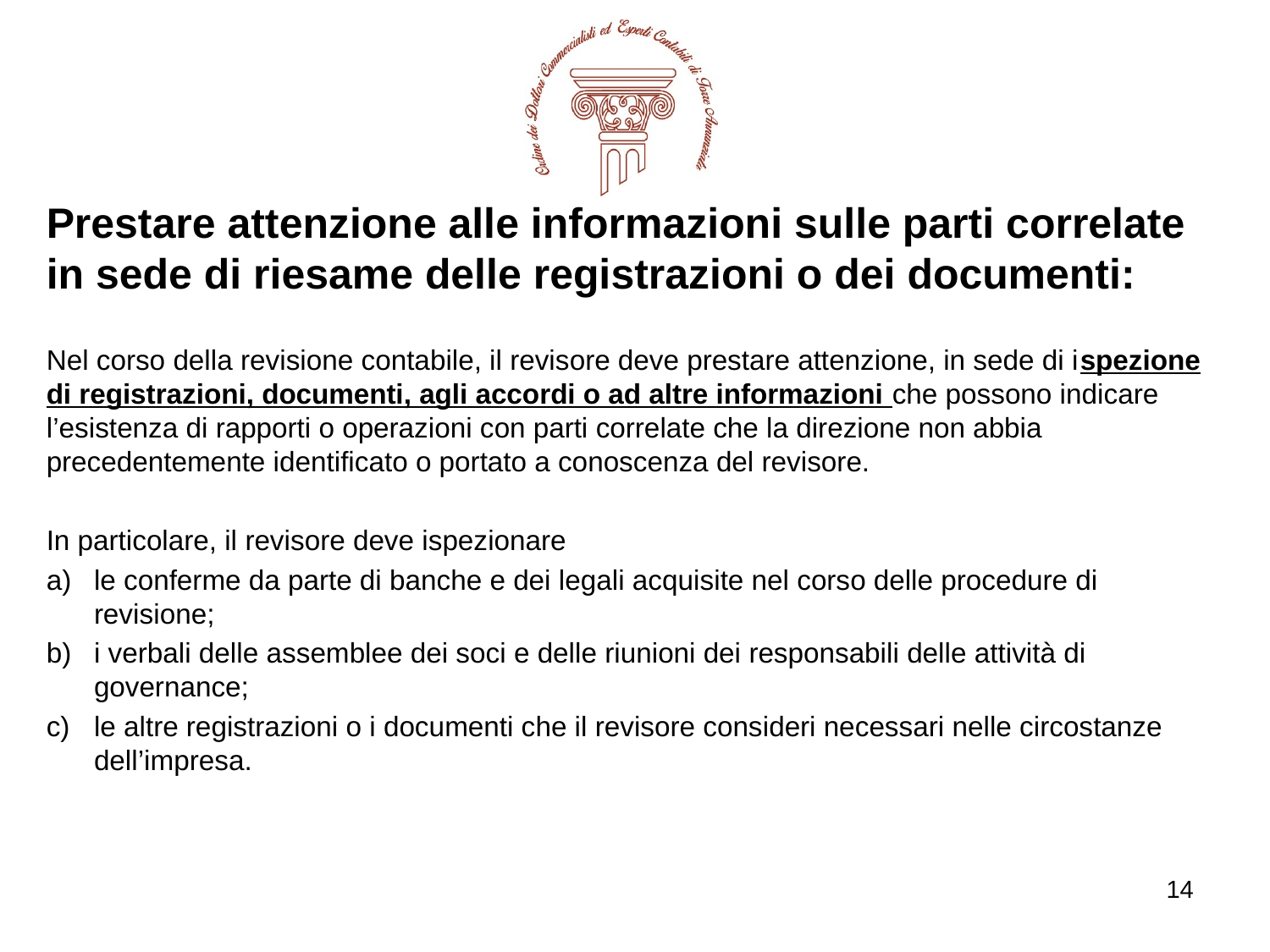

Prestare attenzione alle informazioni sulle parti correlate in sede di riesame delle registrazioni o dei documenti:

Nel corso della revisione contabile, il revisore deve prestare attenzione, in sede di ispezione di registrazioni, documenti, agli accordi o ad altre informazioni che possono indicare l’esistenza di rapporti o operazioni con parti correlate che la direzione non abbia precedentemente identificato o portato a conoscenza del revisore.

In particolare, il revisore deve ispezionare
le conferme da parte di banche e dei legali acquisite nel corso delle procedure di revisione;
i verbali delle assemblee dei soci e delle riunioni dei responsabili delle attività di governance;
le altre registrazioni o i documenti che il revisore consideri necessari nelle circostanze dell’impresa.
14